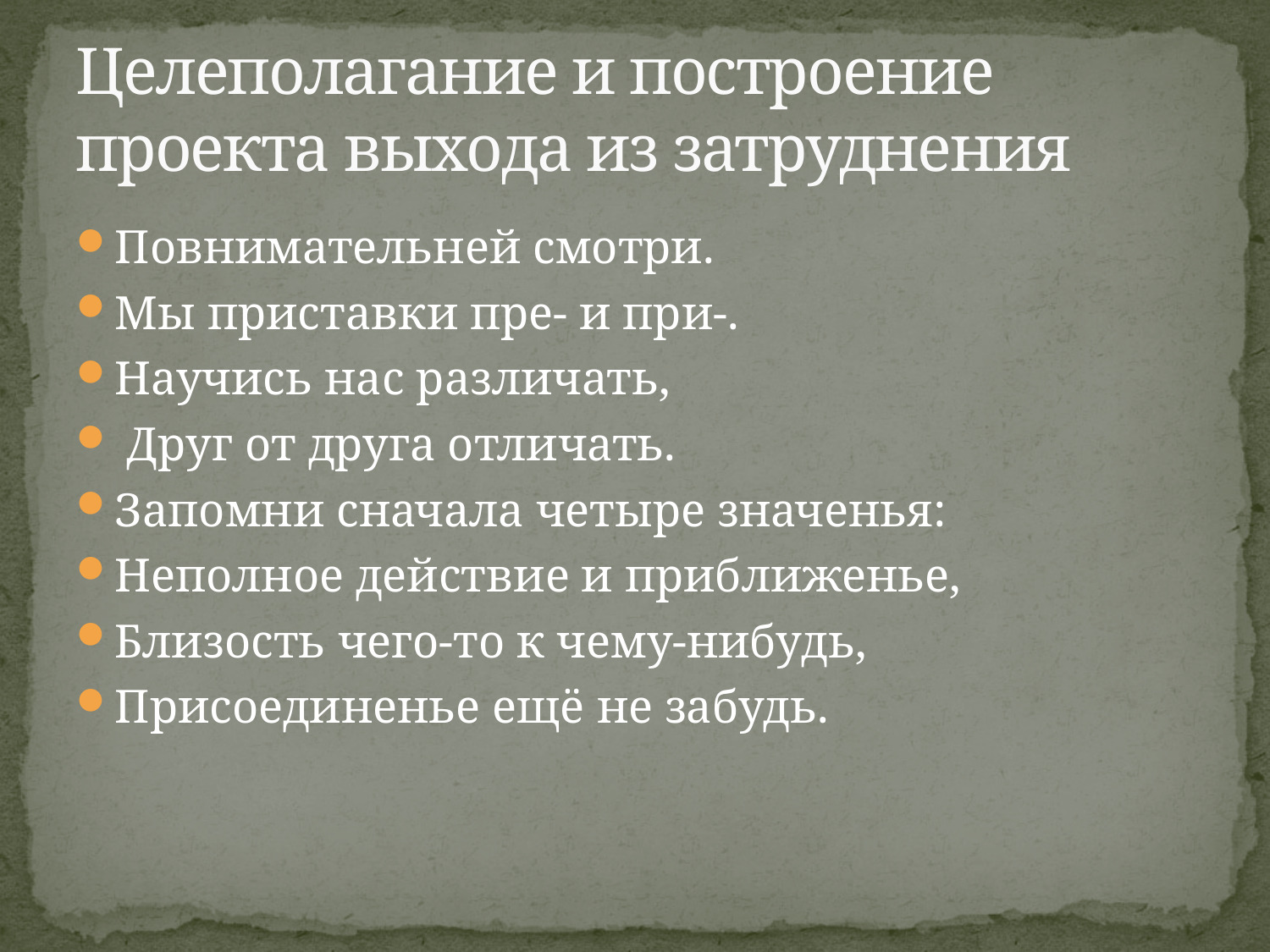

# Целеполагание и построение проекта выхода из затруднения
Повнимательней смотри.
Мы приставки пре- и при-.
Научись нас различать,
 Друг от друга отличать.
Запомни сначала четыре значенья:
Неполное действие и приближенье,
Близость чего-то к чему-нибудь,
Присоединенье ещё не забудь.